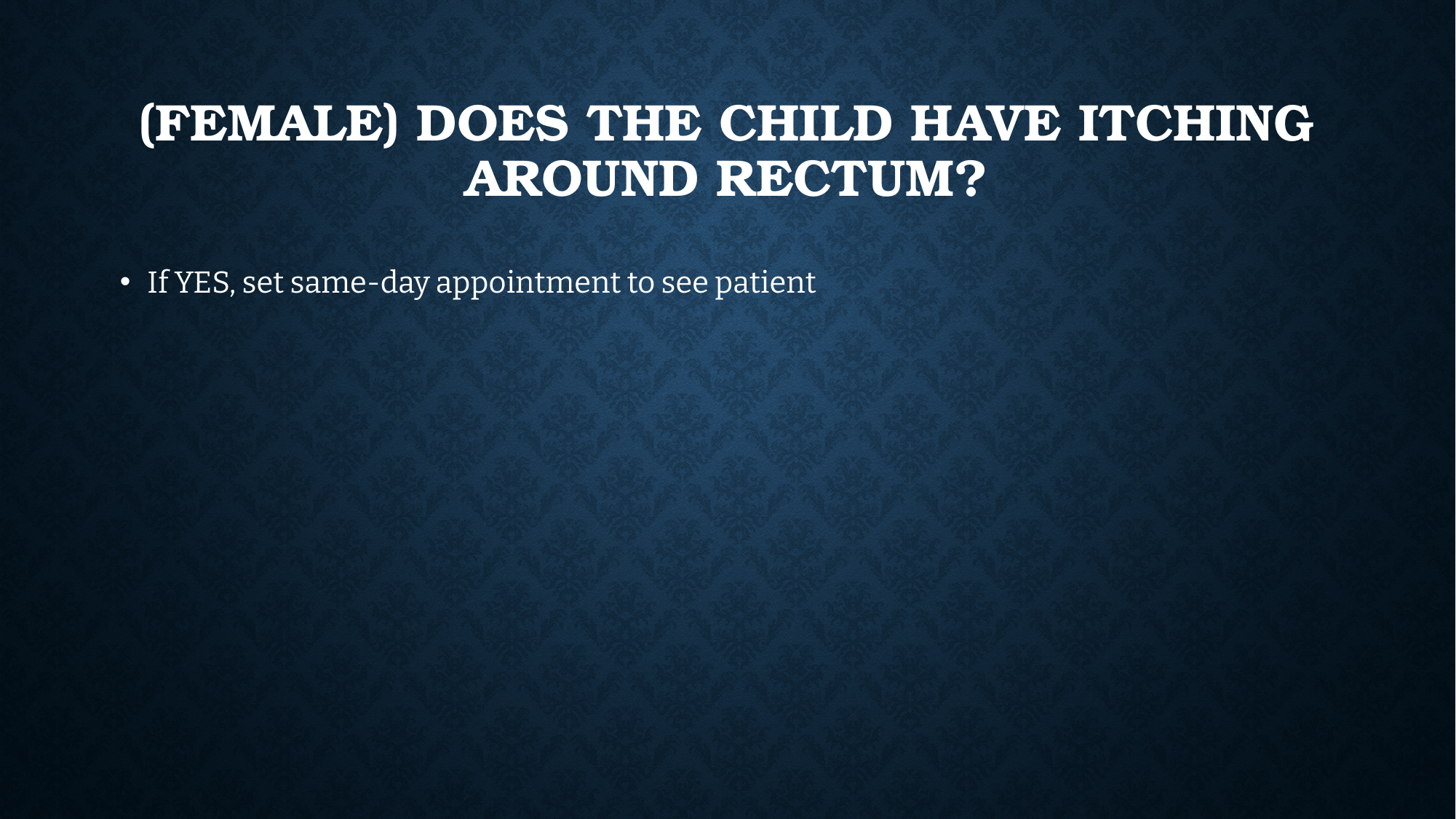

# (Female) Does the child have itching around rectum?
If YES, set same-day appointment to see patient